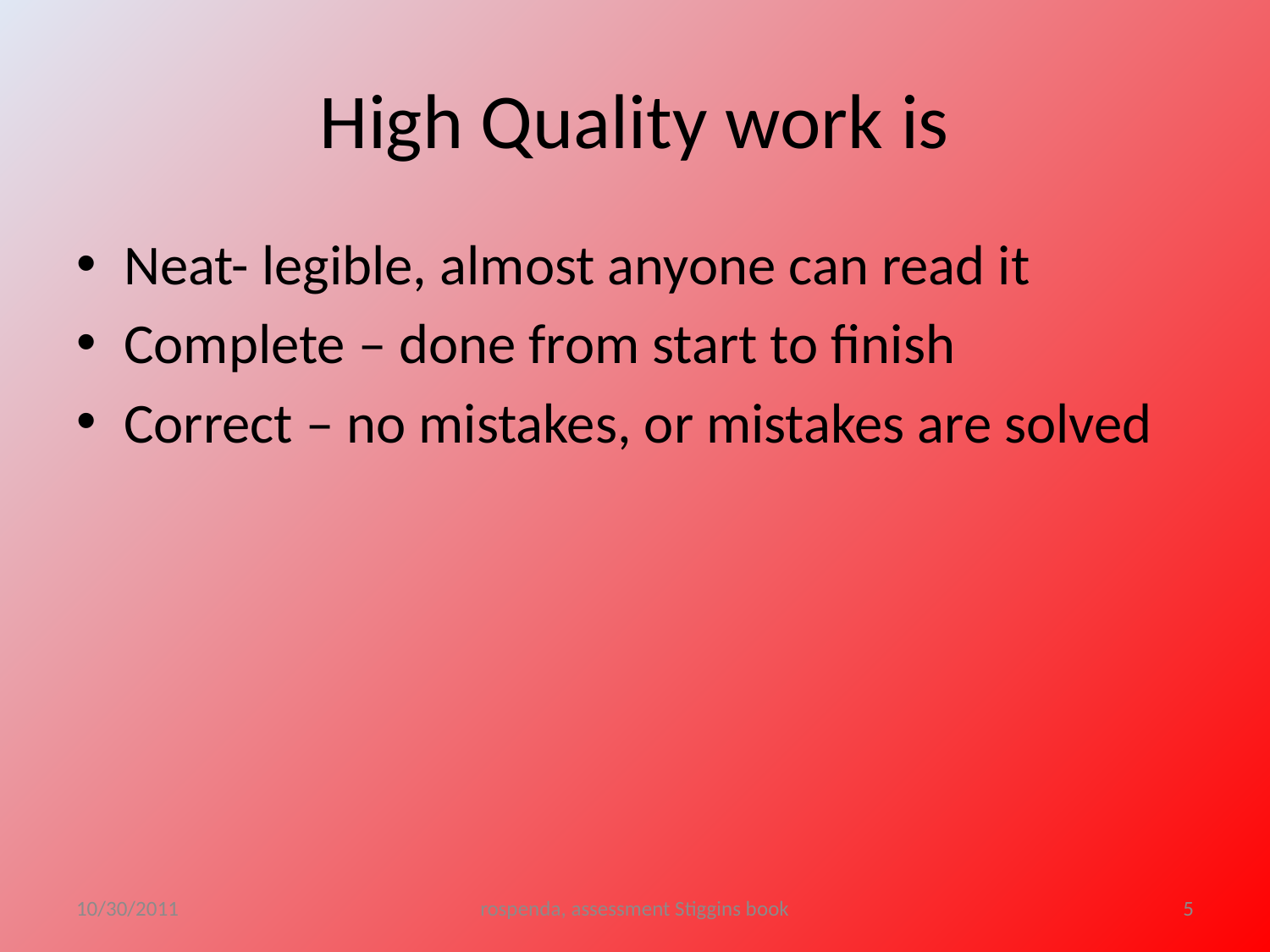

# High Quality work is
Neat- legible, almost anyone can read it
Complete – done from start to finish
Correct – no mistakes, or mistakes are solved

10/30/2011
rospenda, assessment Stiggins book
5